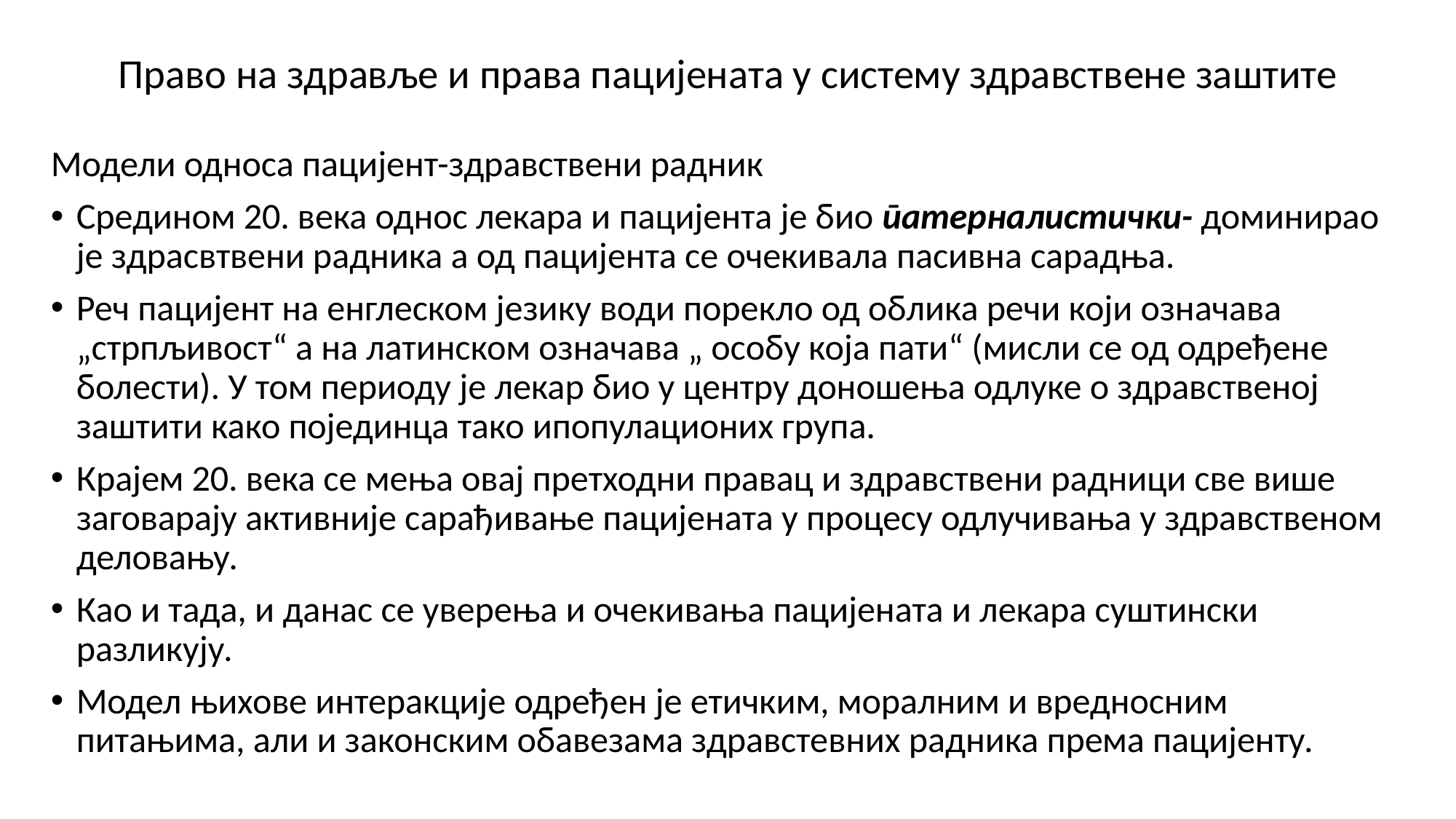

# Право на здравље и права пацијената у систему здравствене заштите
Модели односа пацијент-здравствени радник
Средином 20. века однос лекара и пацијента је био патерналистички- доминирао је здрасвтвени радника а од пацијента се очекивала пасивна сарадња.
Реч пацијент на енглеском језику води порекло од облика речи који означава „стрпљивост“ а на латинском означава „ особу која пати“ (мисли се од одређене болести). У том периоду је лекар био у центру доношења одлуке о здравственој заштити како појединца тако ипопулационих група.
Крајем 20. века се мења овај претходни правац и здравствени радници све више заговарају активније сарађивање пацијената у процесу одлучивања у здравственом деловању.
Као и тада, и данас се уверења и очекивања пацијената и лекара суштински разликују.
Модел њихове интеракције одређен је етичким, моралним и вредносним питањима, али и законским обавезама здравстевних радника према пацијенту.